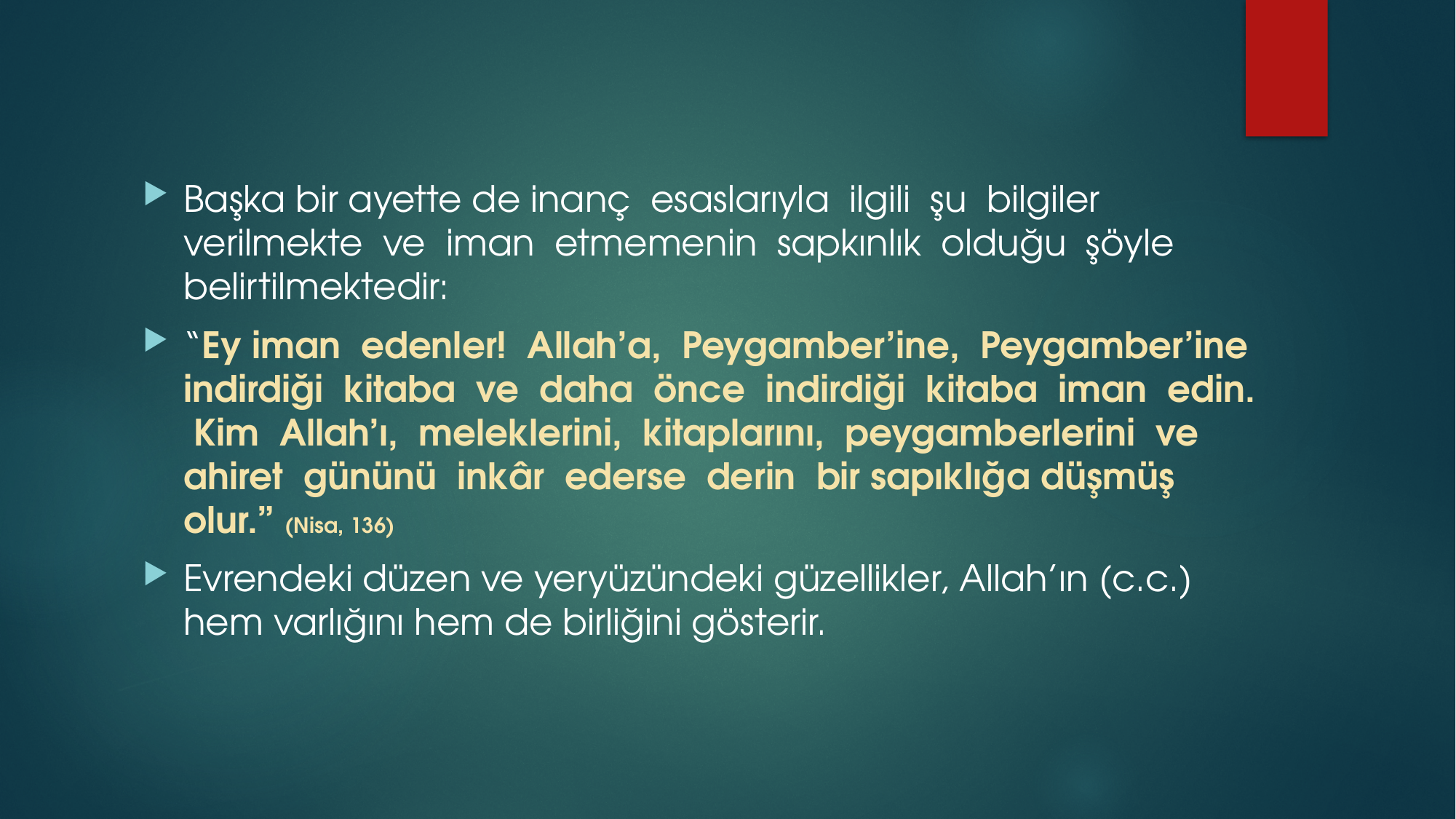

Başka bir ayette de inanç  esaslarıyla  ilgili  şu  bilgiler  verilmekte  ve  iman  etmemenin  sapkınlık  olduğu  şöyle  belirtilmektedir:
“Ey iman  edenler!  Allah’a,  Peygamber’ine,  Peygamber’ine  indirdiği  kitaba  ve  daha  önce  indirdiği  kitaba  iman  edin.  Kim  Allah’ı,  meleklerini,  kitaplarını,  peygamberlerini  ve  ahiret  gününü  inkâr  ederse  derin  bir sapıklığa düşmüş olur.” (Nisa, 136)
Evrendeki düzen ve yeryüzündeki güzellikler, Allah’ın (c.c.) hem varlığını hem de birliğini gösterir.